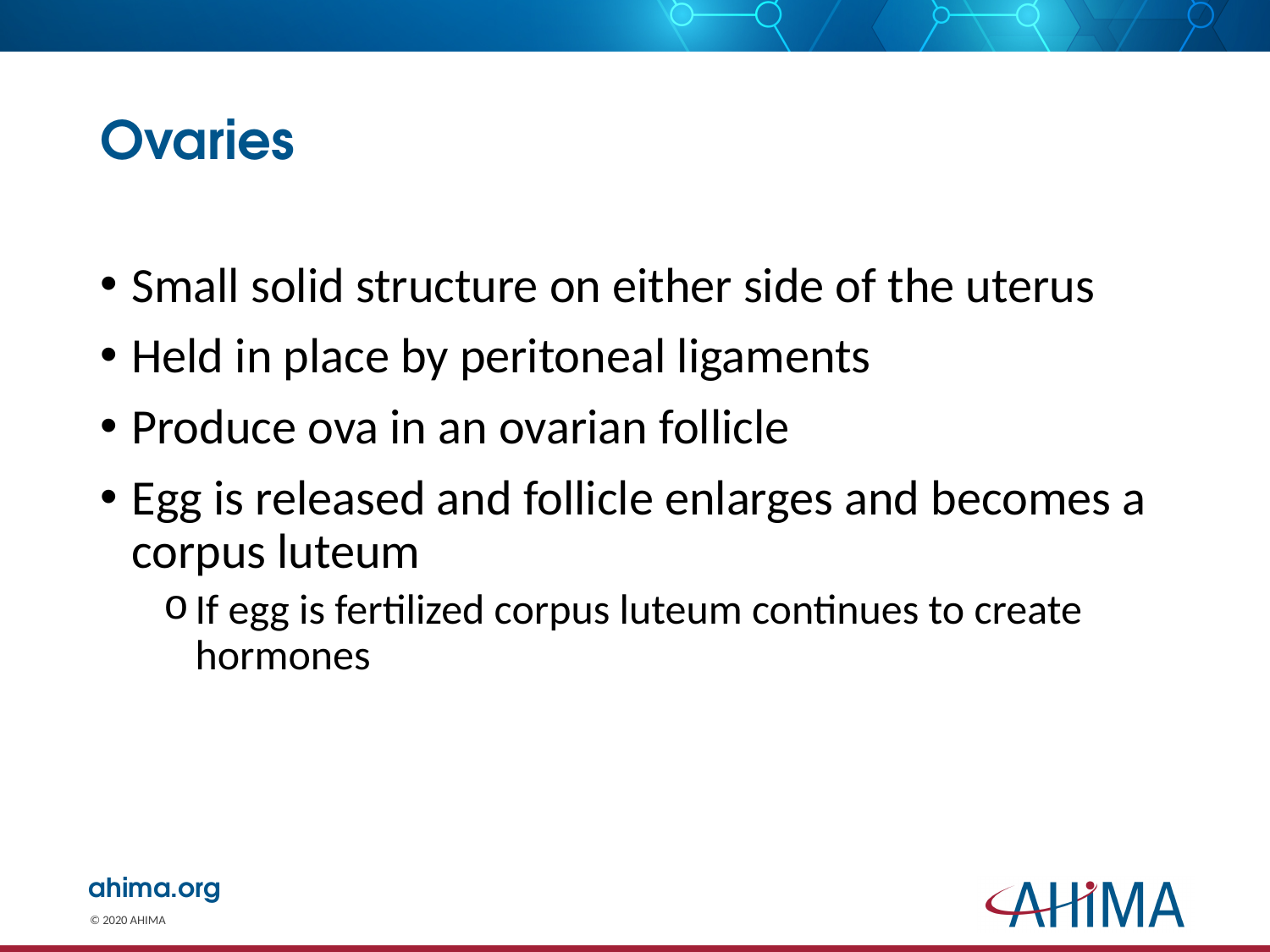

# Ovaries
Small solid structure on either side of the uterus
Held in place by peritoneal ligaments
Produce ova in an ovarian follicle
Egg is released and follicle enlarges and becomes a corpus luteum
If egg is fertilized corpus luteum continues to create hormones